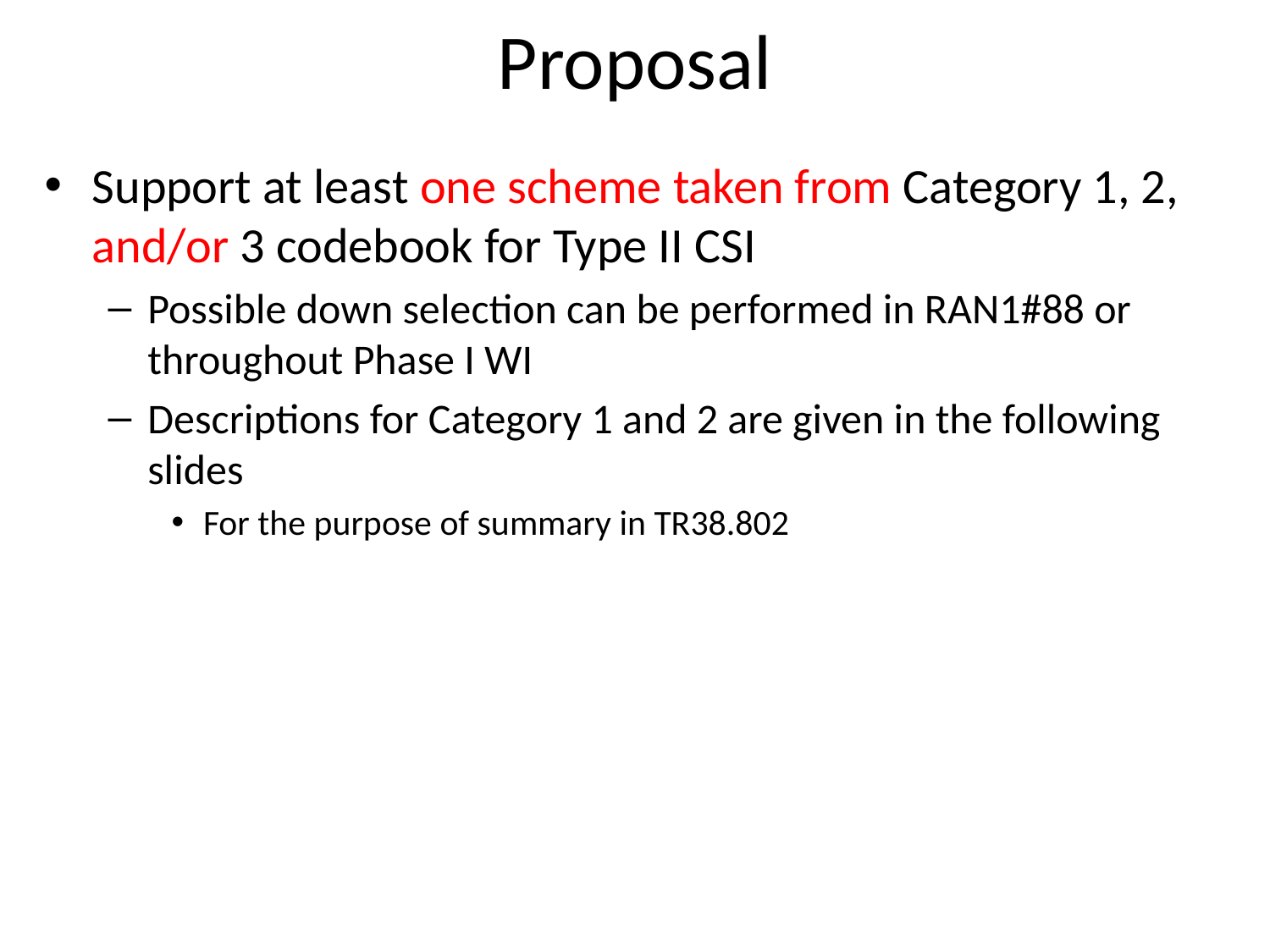

# Proposal
Support at least one scheme taken from Category 1, 2, and/or 3 codebook for Type II CSI
Possible down selection can be performed in RAN1#88 or throughout Phase I WI
Descriptions for Category 1 and 2 are given in the following slides
For the purpose of summary in TR38.802